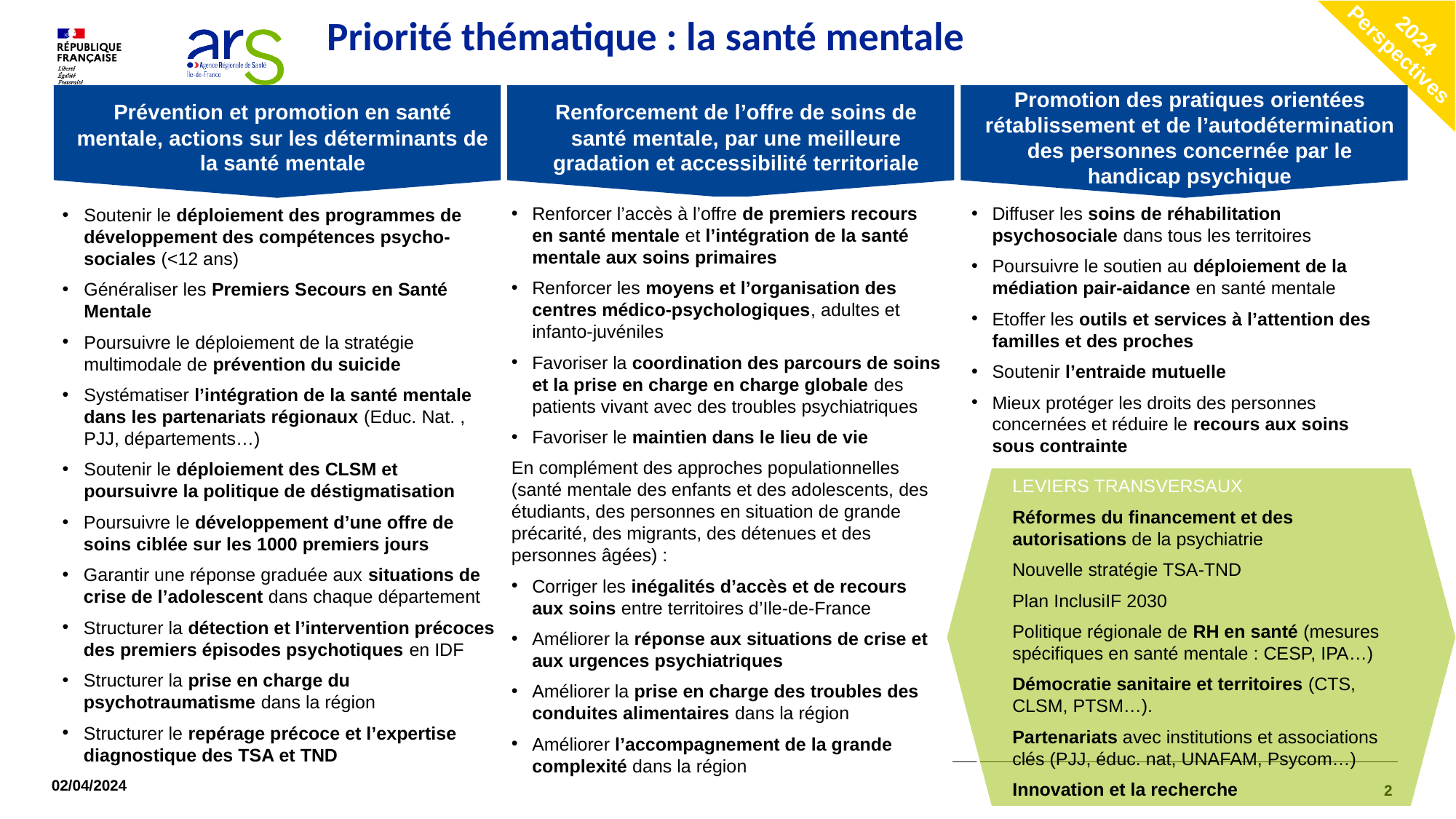

Prévention et promotion en santé mentale, actions sur les déterminants de la santé mentale
Renforcement de l’offre de soins de santé mentale, par une meilleure gradation et accessibilité territoriale
Promotion des pratiques orientées rétablissement et de l’autodétermination des personnes concernée par le handicap psychique
# Priorité thématique : la santé mentale

2024
Perspectives
Renforcer l’accès à l’offre de premiers recours en santé mentale et l’intégration de la santé mentale aux soins primaires
Renforcer les moyens et l’organisation des centres médico-psychologiques, adultes et infanto-juvéniles
Favoriser la coordination des parcours de soins et la prise en charge en charge globale des patients vivant avec des troubles psychiatriques
Favoriser le maintien dans le lieu de vie
En complément des approches populationnelles (santé mentale des enfants et des adolescents, des étudiants, des personnes en situation de grande précarité, des migrants, des détenues et des personnes âgées) :
Corriger les inégalités d’accès et de recours aux soins entre territoires d’Ile-de-France
Améliorer la réponse aux situations de crise et aux urgences psychiatriques
Améliorer la prise en charge des troubles des conduites alimentaires dans la région
Améliorer l’accompagnement de la grande complexité dans la région
Diffuser les soins de réhabilitation psychosociale dans tous les territoires
Poursuivre le soutien au déploiement de la médiation pair-aidance en santé mentale
Etoffer les outils et services à l’attention des familles et des proches
Soutenir l’entraide mutuelle
Mieux protéger les droits des personnes concernées et réduire le recours aux soins sous contrainte

Soutenir le déploiement des programmes de développement des compétences psycho-sociales (<12 ans)
Généraliser les Premiers Secours en Santé Mentale
Poursuivre le déploiement de la stratégie multimodale de prévention du suicide
Systématiser l’intégration de la santé mentale dans les partenariats régionaux (Educ. Nat. , PJJ, départements…)
Soutenir le déploiement des CLSM et poursuivre la politique de déstigmatisation
Poursuivre le développement d’une offre de soins ciblée sur les 1000 premiers jours
Garantir une réponse graduée aux situations de crise de l’adolescent dans chaque département
Structurer la détection et l’intervention précoces des premiers épisodes psychotiques en IDF
Structurer la prise en charge du psychotraumatisme dans la région
Structurer le repérage précoce et l’expertise diagnostique des TSA et TND
LEVIERS TRANSVERSAUX
Réformes du financement et des autorisations de la psychiatrie
Nouvelle stratégie TSA-TND
Plan InclusiIF 2030
Politique régionale de RH en santé (mesures spécifiques en santé mentale : CESP, IPA…)
Démocratie sanitaire et territoires (CTS, CLSM, PTSM…).
Partenariats avec institutions et associations clés (PJJ, éduc. nat, UNAFAM, Psycom…)
Innovation et la recherche
02/04/2024
2